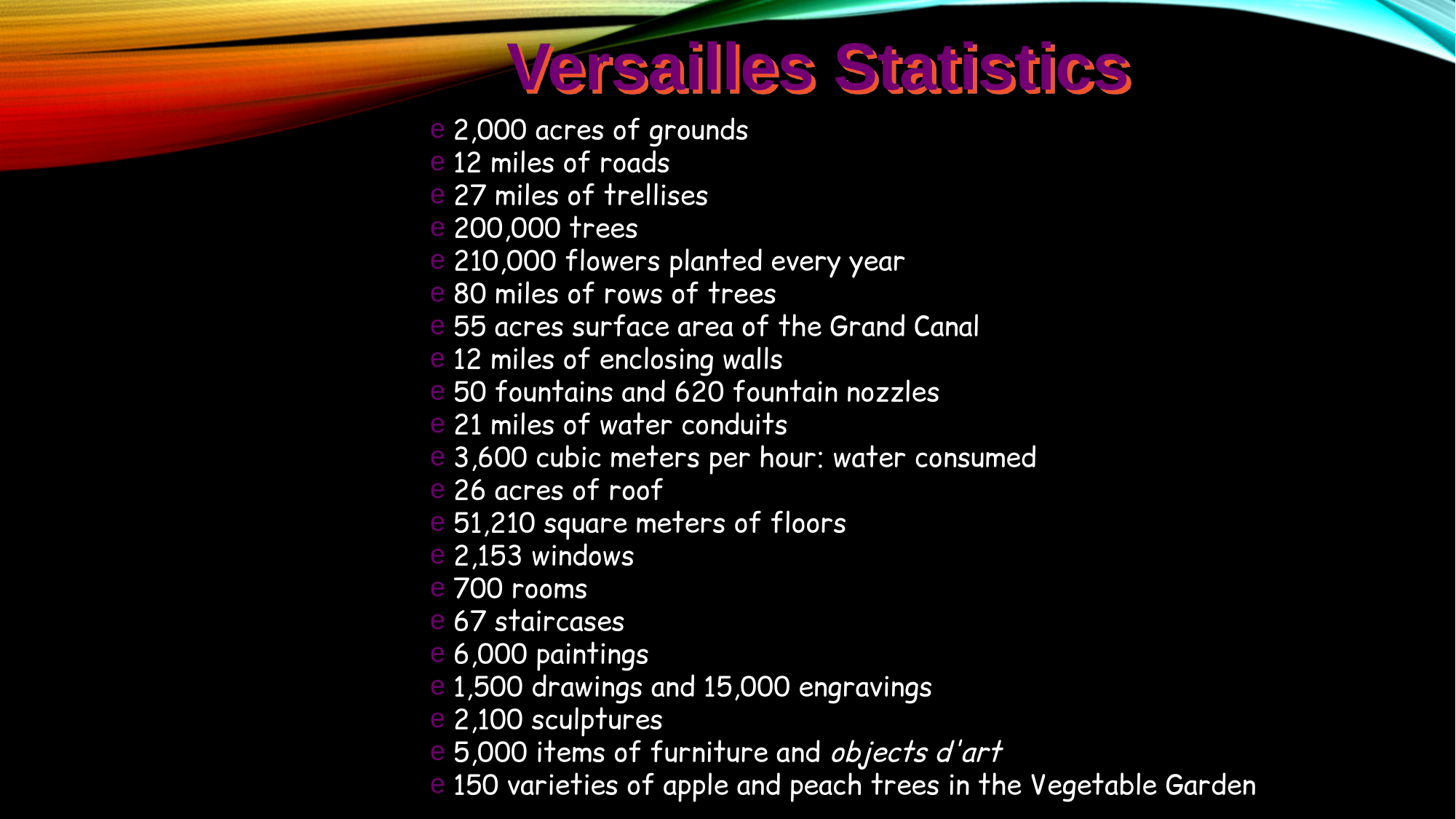

Versailles Statistics
 2,000 acres of grounds
 12 miles of roads
 27 miles of trellises
 200,000 trees
 210,000 flowers planted every year
 80 miles of rows of trees
 55 acres surface area of the Grand Canal
 12 miles of enclosing walls
 50 fountains and 620 fountain nozzles
 21 miles of water conduits
 3,600 cubic meters per hour: water consumed
 26 acres of roof
 51,210 square meters of floors
 2,153 windows
 700 rooms
 67 staircases
 6,000 paintings
 1,500 drawings and 15,000 engravings
 2,100 sculptures
 5,000 items of furniture and objects d'art
 150 varieties of apple and peach trees in the Vegetable Garden